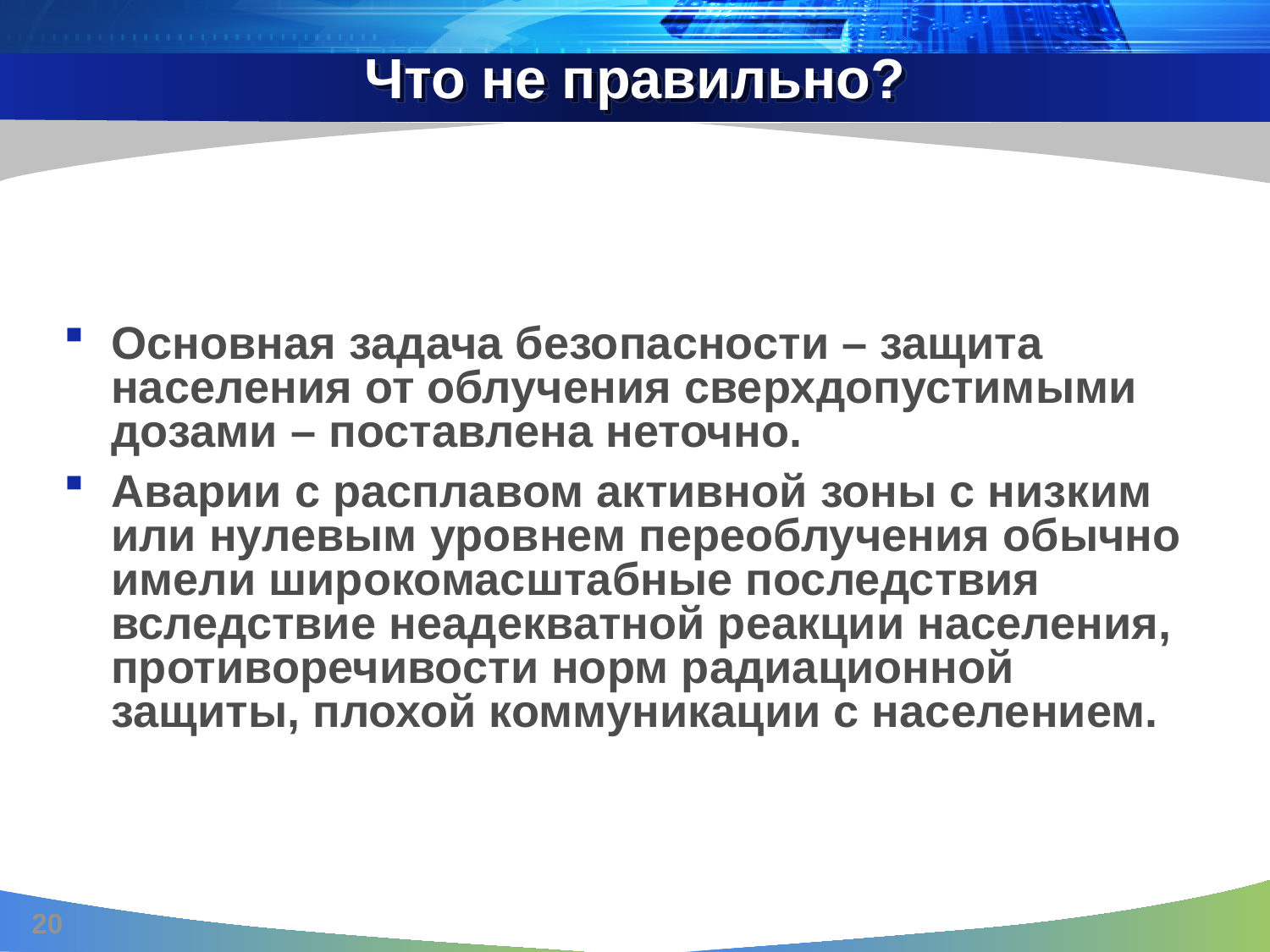

# Что не правильно?
Основная задача безопасности – защита населения от облучения сверхдопустимыми дозами – поставлена неточно.
Аварии с расплавом активной зоны с низким или нулевым уровнем переоблучения обычно имели широкомасштабные последствия вследствие неадекватной реакции населения, противоречивости норм радиационной защиты, плохой коммуникации с населением.
20